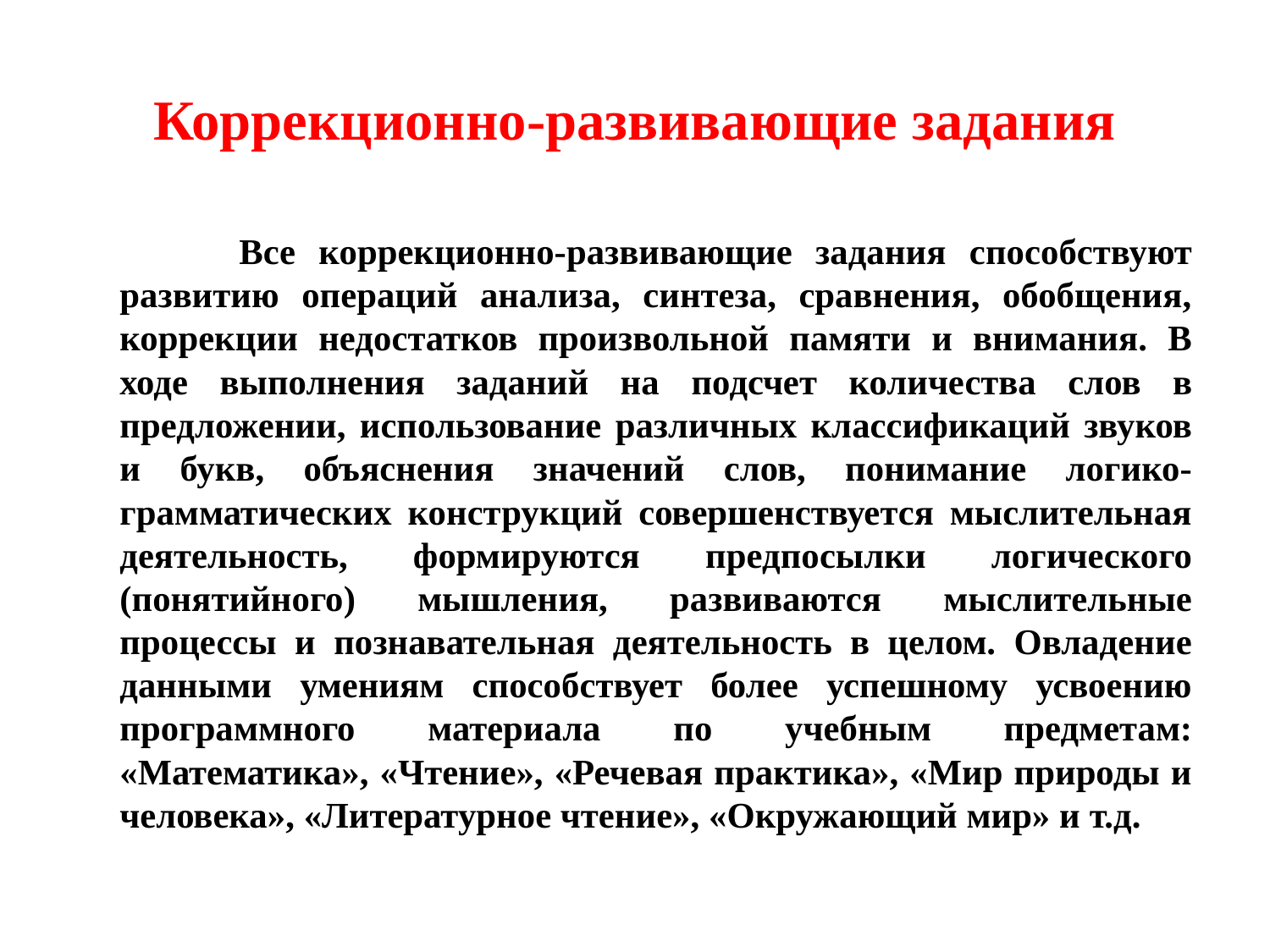

# Коррекционно-развивающие задания
       Все коррекционно-развивающие задания способствуют развитию операций анализа, синтеза, сравнения, обобщения, коррекции недостатков произвольной памяти и внимания. В ходе выполнения заданий на подсчет количества слов в предложении, использование различных классификаций звуков и букв, объяснения значений слов, понимание логико-грамматических конструкций совершенствуется мыслительная деятельность, формируются предпосылки логического (понятийного) мышления, развиваются мыслительные процессы и познавательная деятельность в целом. Овладение данными умениям способствует более успешному усвоению программного материала по учебным предметам: «Математика», «Чтение», «Речевая практика», «Мир природы и человека», «Литературное чтение», «Окружающий мир» и т.д.